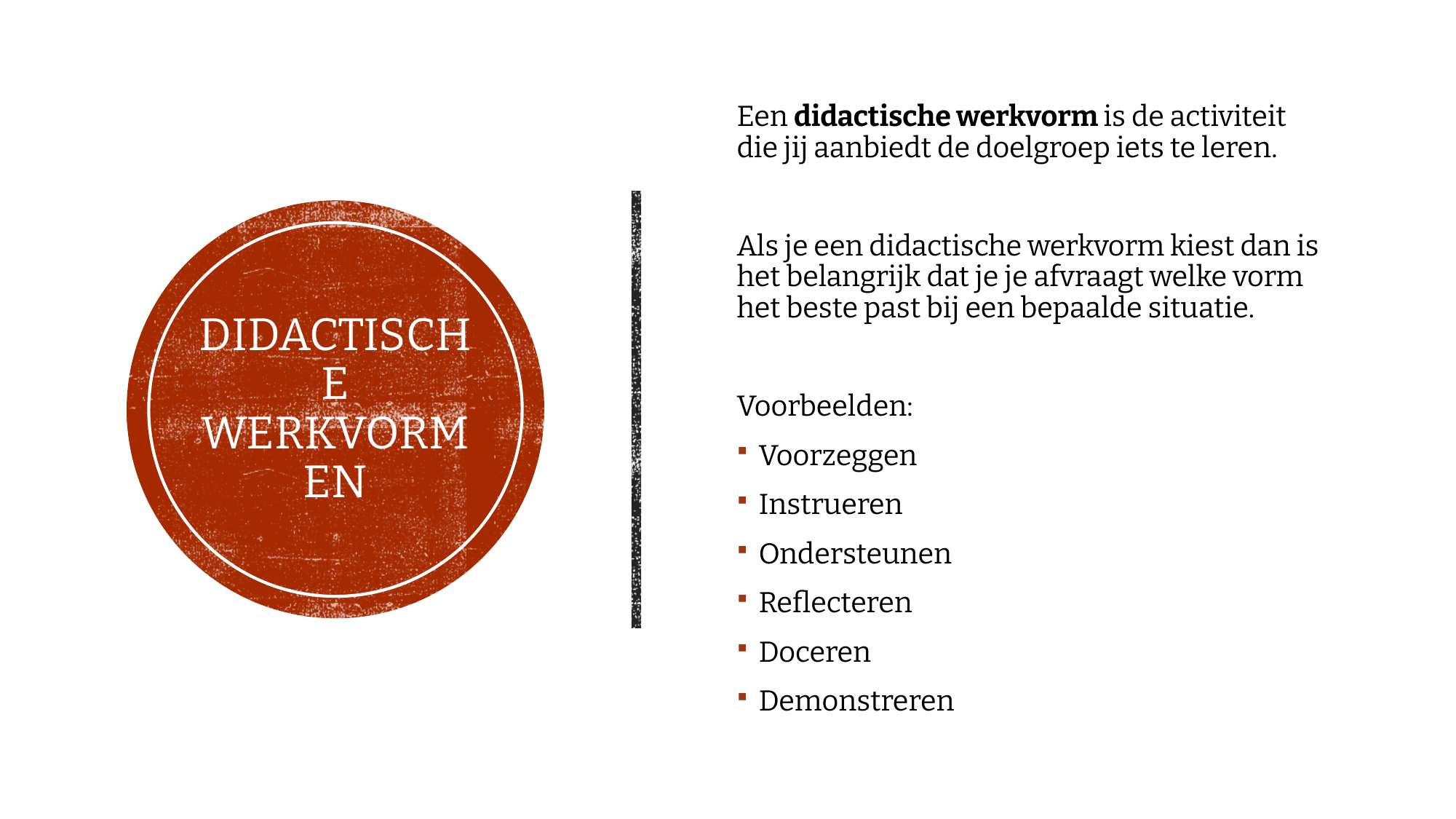

Een didactische werkvorm is de activiteit die jij aanbiedt de doelgroep iets te leren.

Als je een didactische werkvorm kiest dan is het belangrijk dat je je afvraagt welke vorm het beste past bij een bepaalde situatie.

Voorbeelden:
Voorzeggen
Instrueren
Ondersteunen
Reflecteren
Doceren
Demonstreren

# Didactische werkvormen